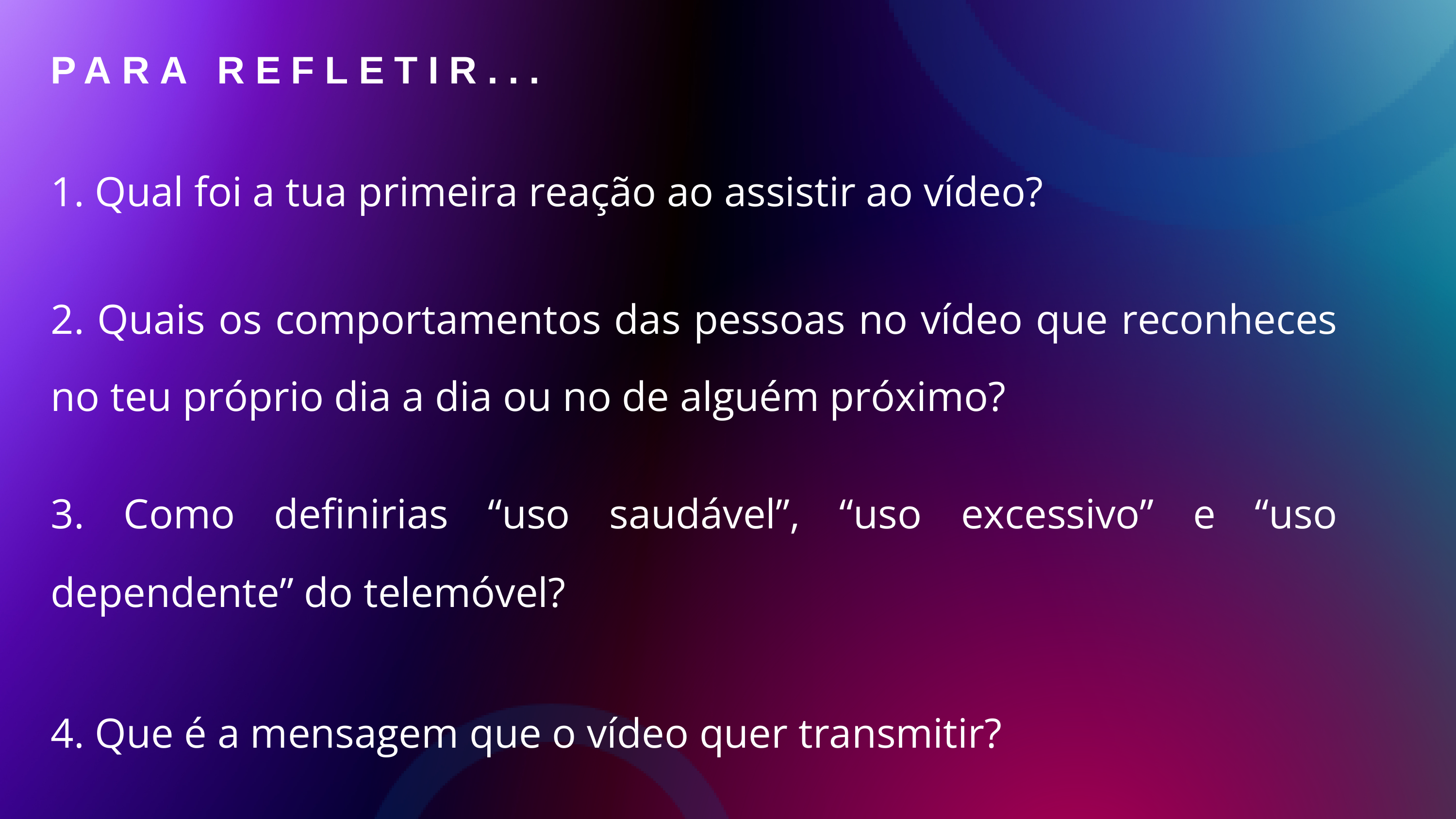

PARA REFLETIR...
1. Qual foi a tua primeira reação ao assistir ao vídeo?

2. Quais os comportamentos das pessoas no vídeo que reconheces no teu próprio dia a dia ou no de alguém próximo?

3. Como definirias “uso saudável”, “uso excessivo” e “uso dependente” do telemóvel?

4. Que é a mensagem que o vídeo quer transmitir?